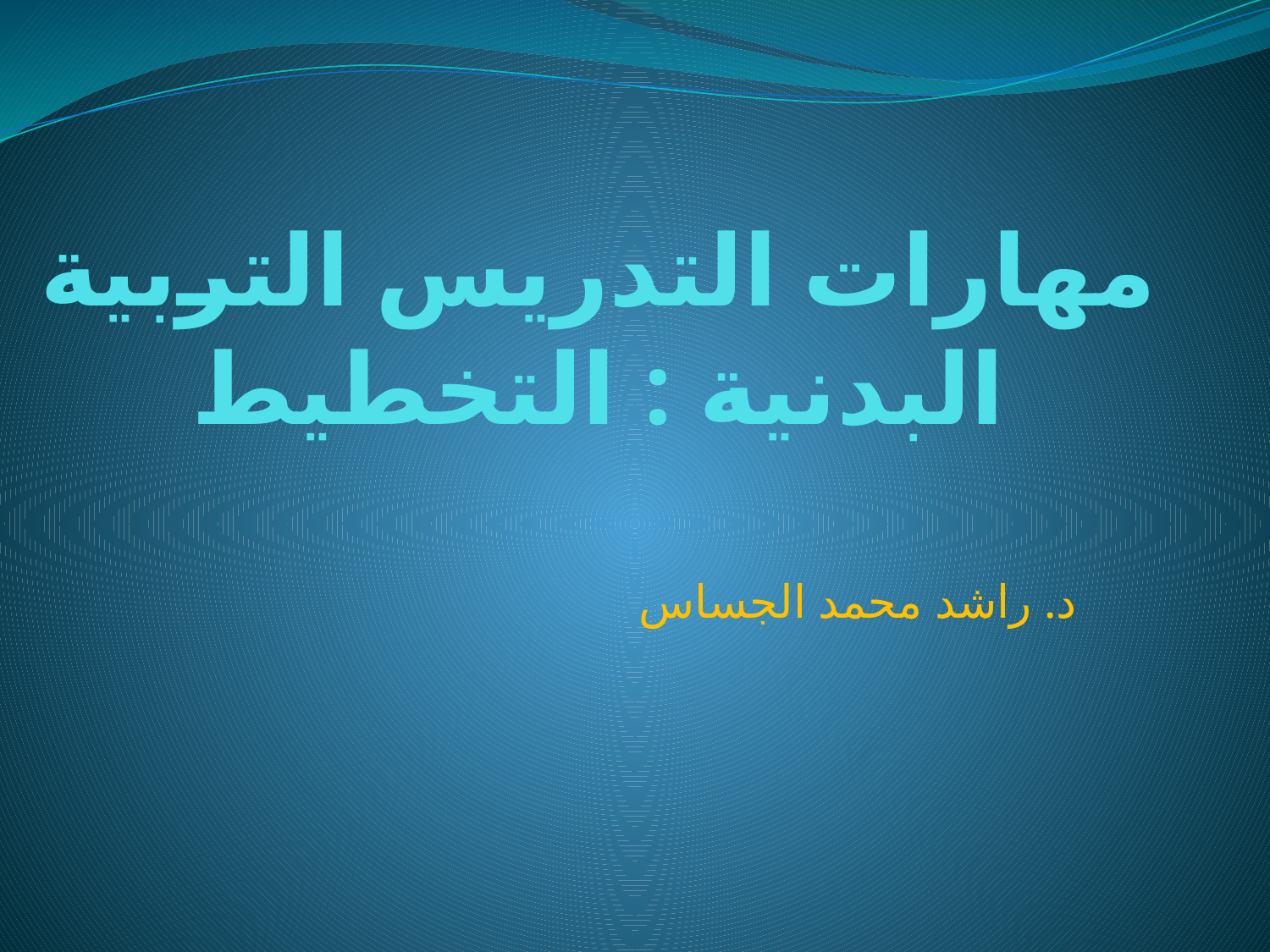

# مهارات التدريس التربية البدنية : التخطيط
د. راشد محمد الجساس